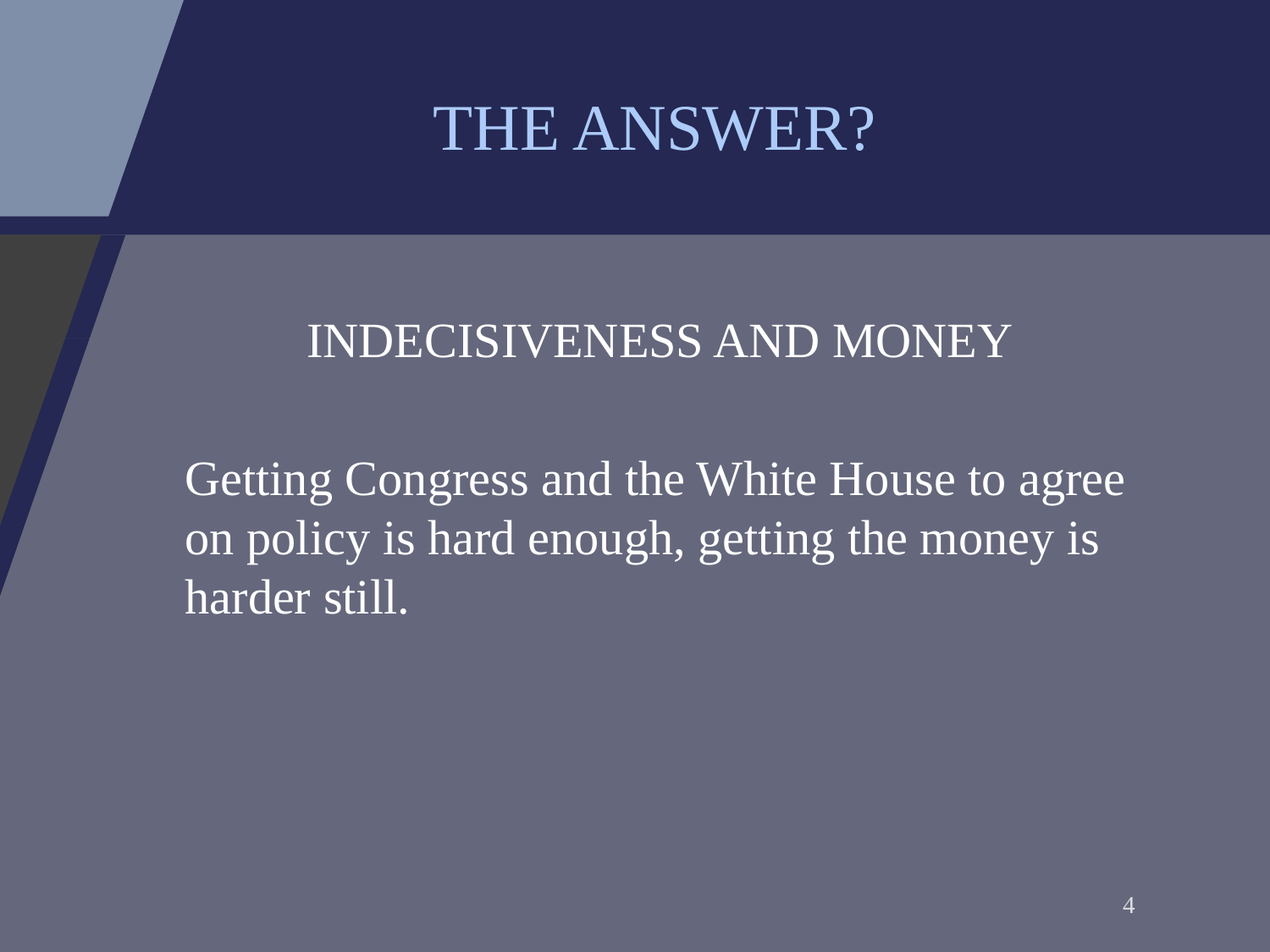

# THE ANSWER?

INDECISIVENESS AND MONEY

Getting Congress and the White House to agree on policy is hard enough, getting the money is harder still.
4